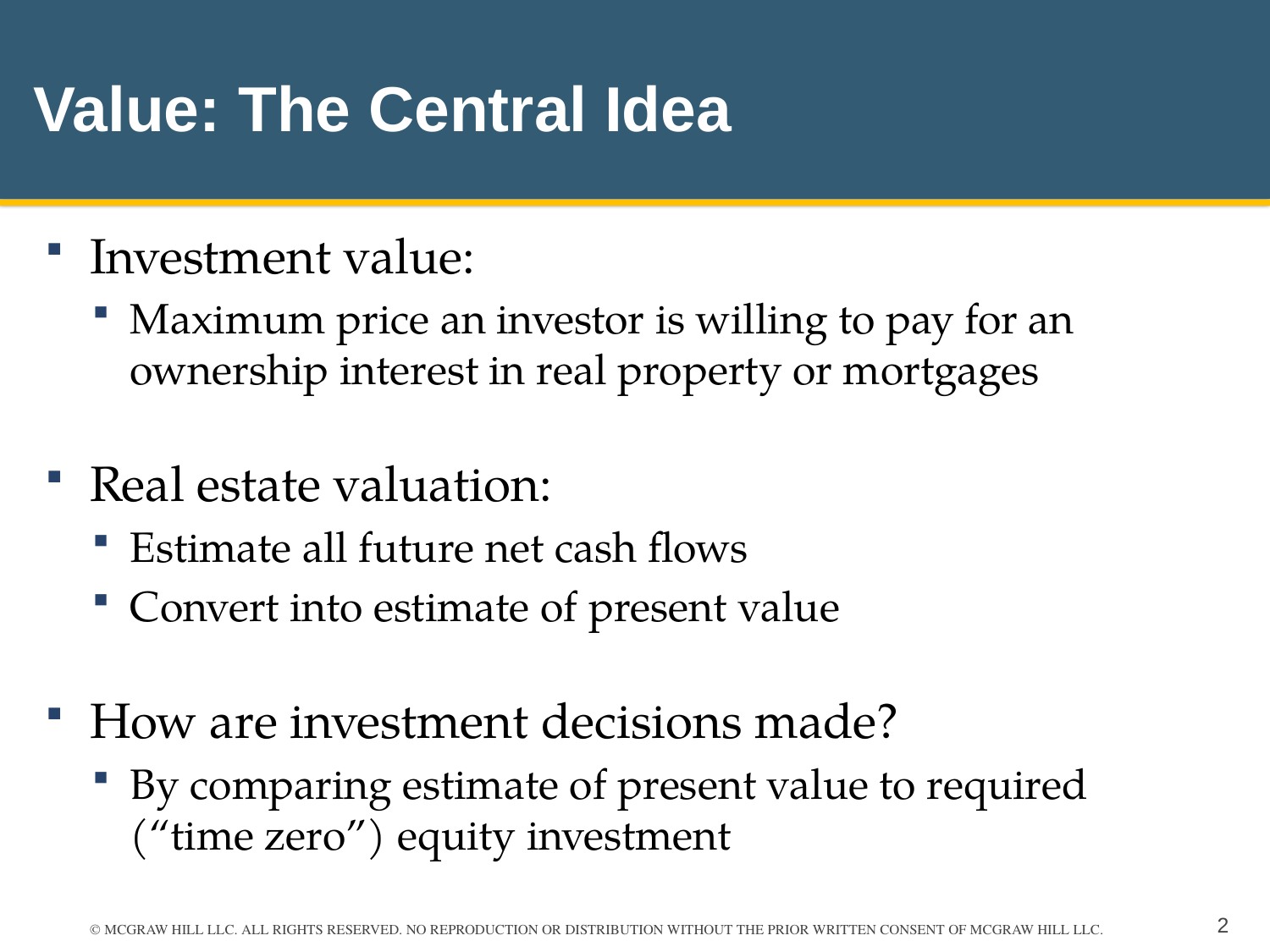

# Value: The Central Idea
Investment value:
Maximum price an investor is willing to pay for an ownership interest in real property or mortgages

Real estate valuation:
Estimate all future net cash flows
Convert into estimate of present value

How are investment decisions made?
By comparing estimate of present value to required (“time zero”) equity investment
© MCGRAW HILL LLC. ALL RIGHTS RESERVED. NO REPRODUCTION OR DISTRIBUTION WITHOUT THE PRIOR WRITTEN CONSENT OF MCGRAW HILL LLC.
2